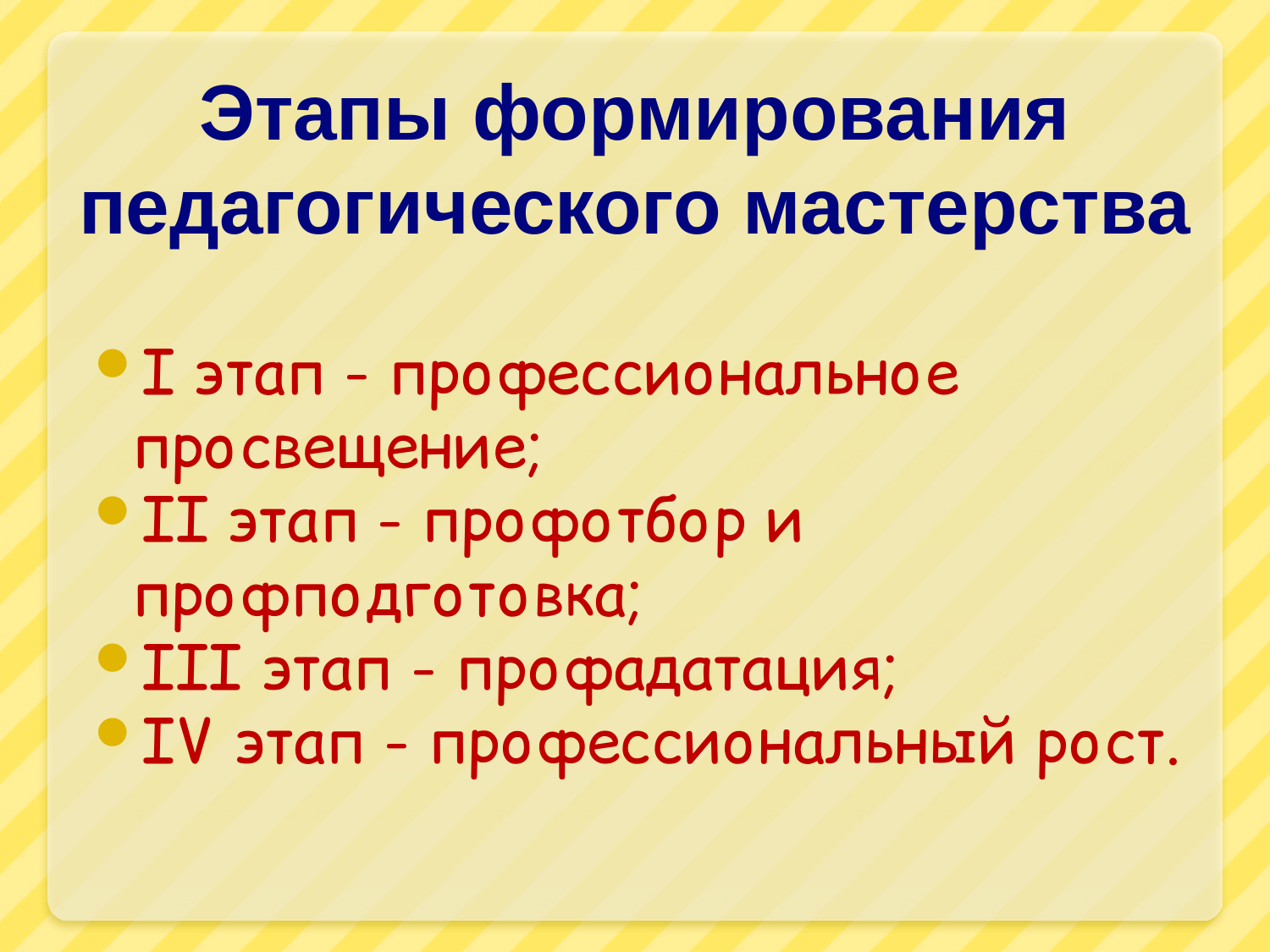

# Этапы формирования педагогического мастерства
I этап - профессиональное просвещение;
II этап - профотбор и профподготовка;
III этап - профадатация;
IV этап - профессиональный рост.